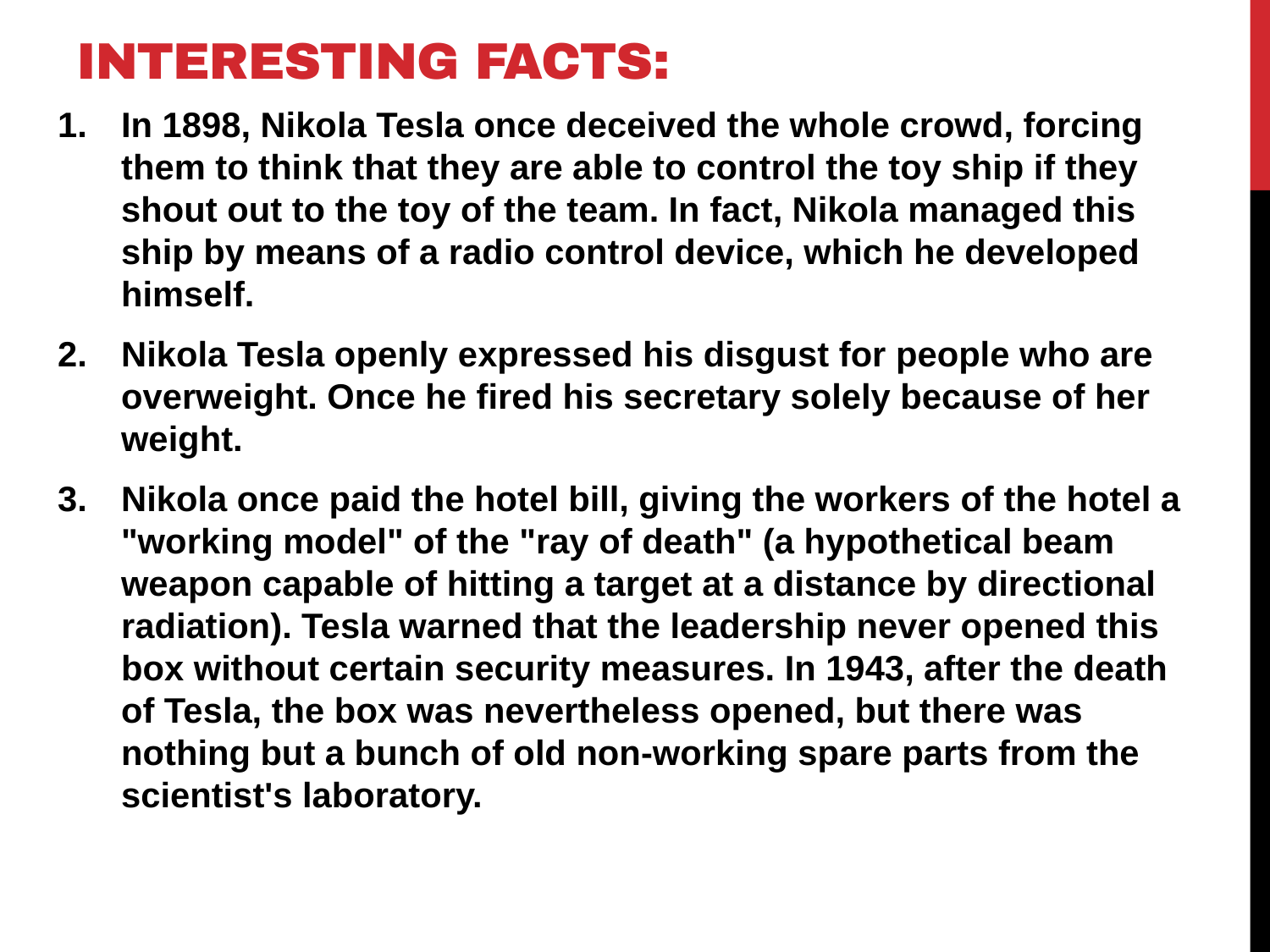

# Interesting Facts:
In 1898, Nikola Tesla once deceived the whole crowd, forcing them to think that they are able to control the toy ship if they shout out to the toy of the team. In fact, Nikola managed this ship by means of a radio control device, which he developed himself.
Nikola Tesla openly expressed his disgust for people who are overweight. Once he fired his secretary solely because of her weight.
Nikola once paid the hotel bill, giving the workers of the hotel a "working model" of the "ray of death" (a hypothetical beam weapon capable of hitting a target at a distance by directional radiation). Tesla warned that the leadership never opened this box without certain security measures. In 1943, after the death of Tesla, the box was nevertheless opened, but there was nothing but a bunch of old non-working spare parts from the scientist's laboratory.